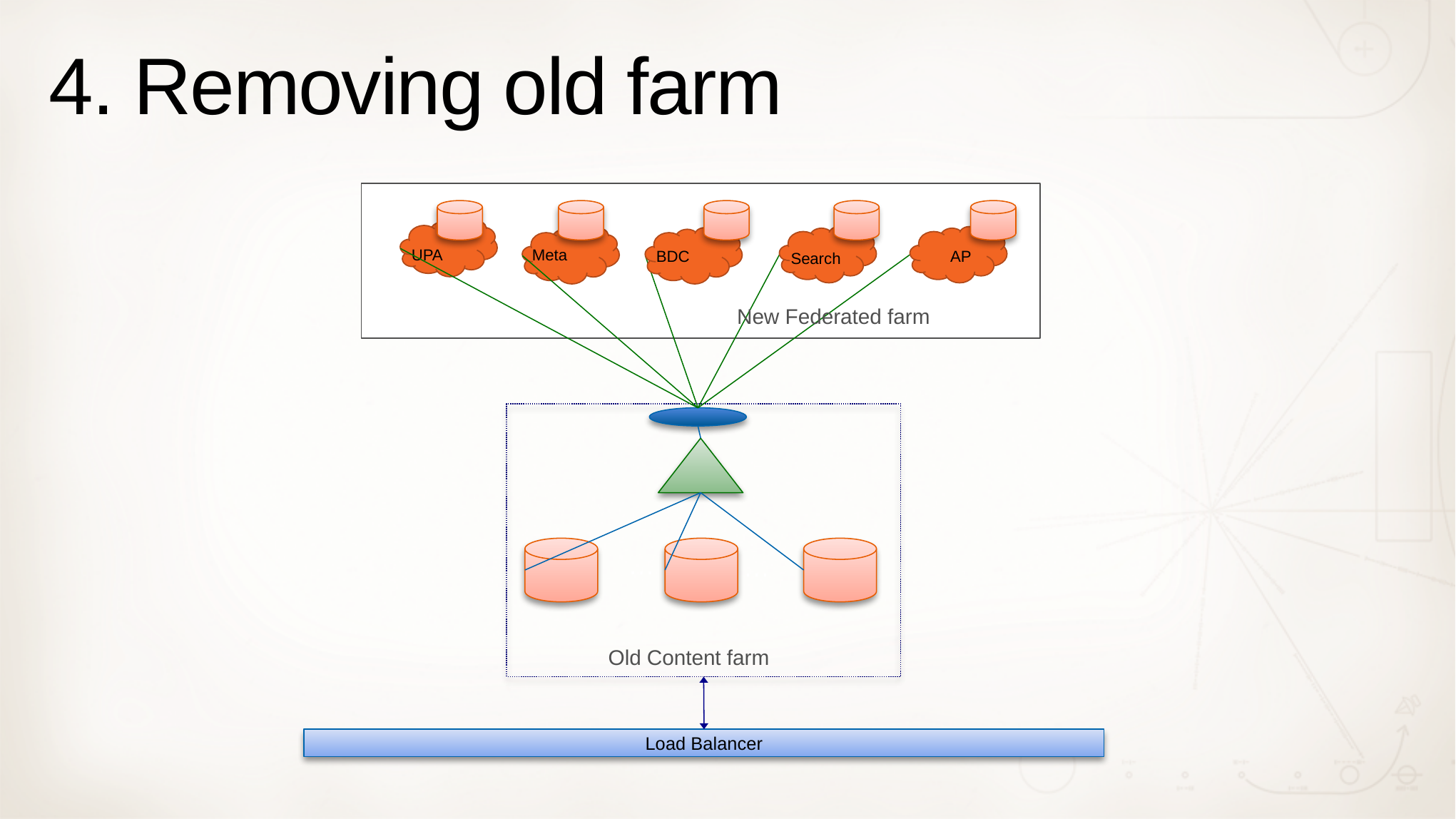

# 4. Removing old farm

Meta

UPA

BDC

AP

Search
MSS
New Federated farm

…
…
Old Content farm
Load Balancer